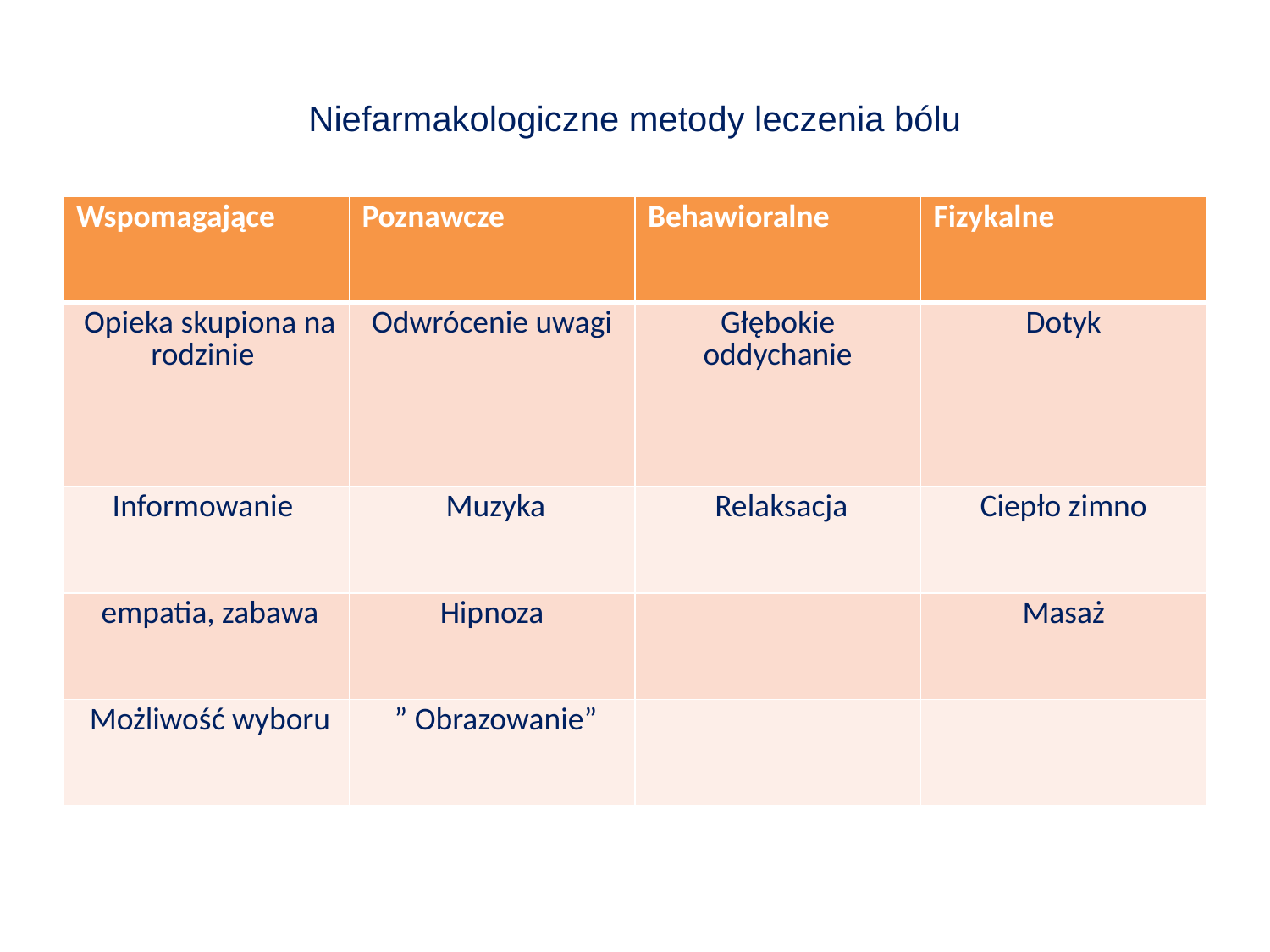

# Niefarmakologiczne metody leczenia bólu
| Wspomagające | Poznawcze | Behawioralne | Fizykalne |
| --- | --- | --- | --- |
| Opieka skupiona na rodzinie | Odwrócenie uwagi | Głębokie oddychanie | Dotyk |
| Informowanie | Muzyka | Relaksacja | Ciepło zimno |
| empatia, zabawa | Hipnoza |  | Masaż |
| Możliwość wyboru | ” Obrazowanie” |  |  |